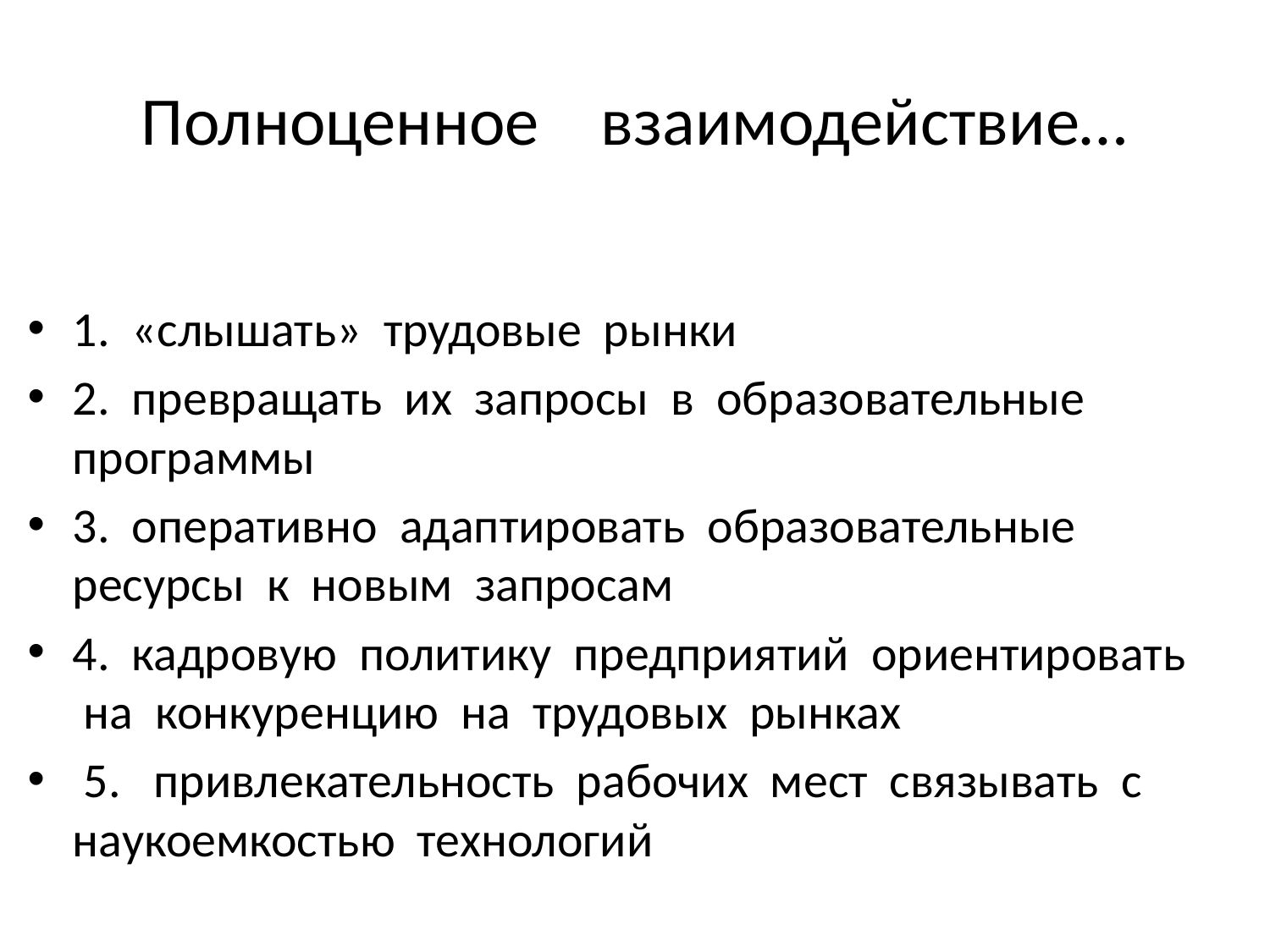

# Полноценное    взаимодействие…

1.  «слышать»  трудовые  рынки
2.  превращать  их  запросы  в  образовательные  программы
3.  оперативно  адаптировать  образовательные  ресурсы  к  новым  запросам
4.  кадровую  политику  предприятий  ориентировать  на  конкуренцию  на  трудовых  рынках
 5.   привлекательность  рабочих  мест  связывать  с  наукоемкостью  технологий